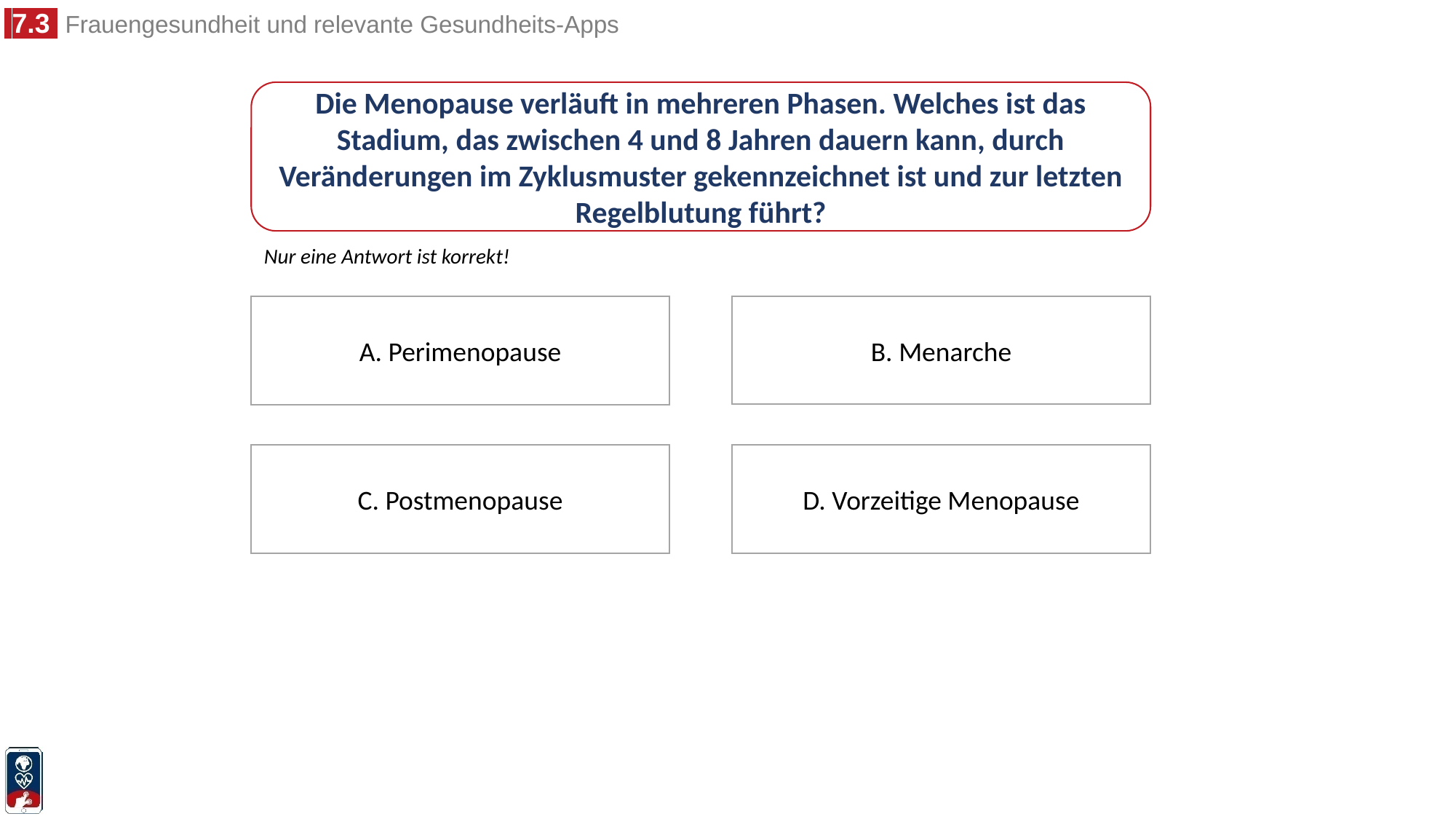

Die Menopause verläuft in mehreren Phasen. Welches ist das Stadium, das zwischen 4 und 8 Jahren dauern kann, durch Veränderungen im Zyklusmuster gekennzeichnet ist und zur letzten Regelblutung führt?
Nur eine Antwort ist korrekt!
B. Menarche
A. Perimenopause
C. Postmenopause
D. Vorzeitige Menopause